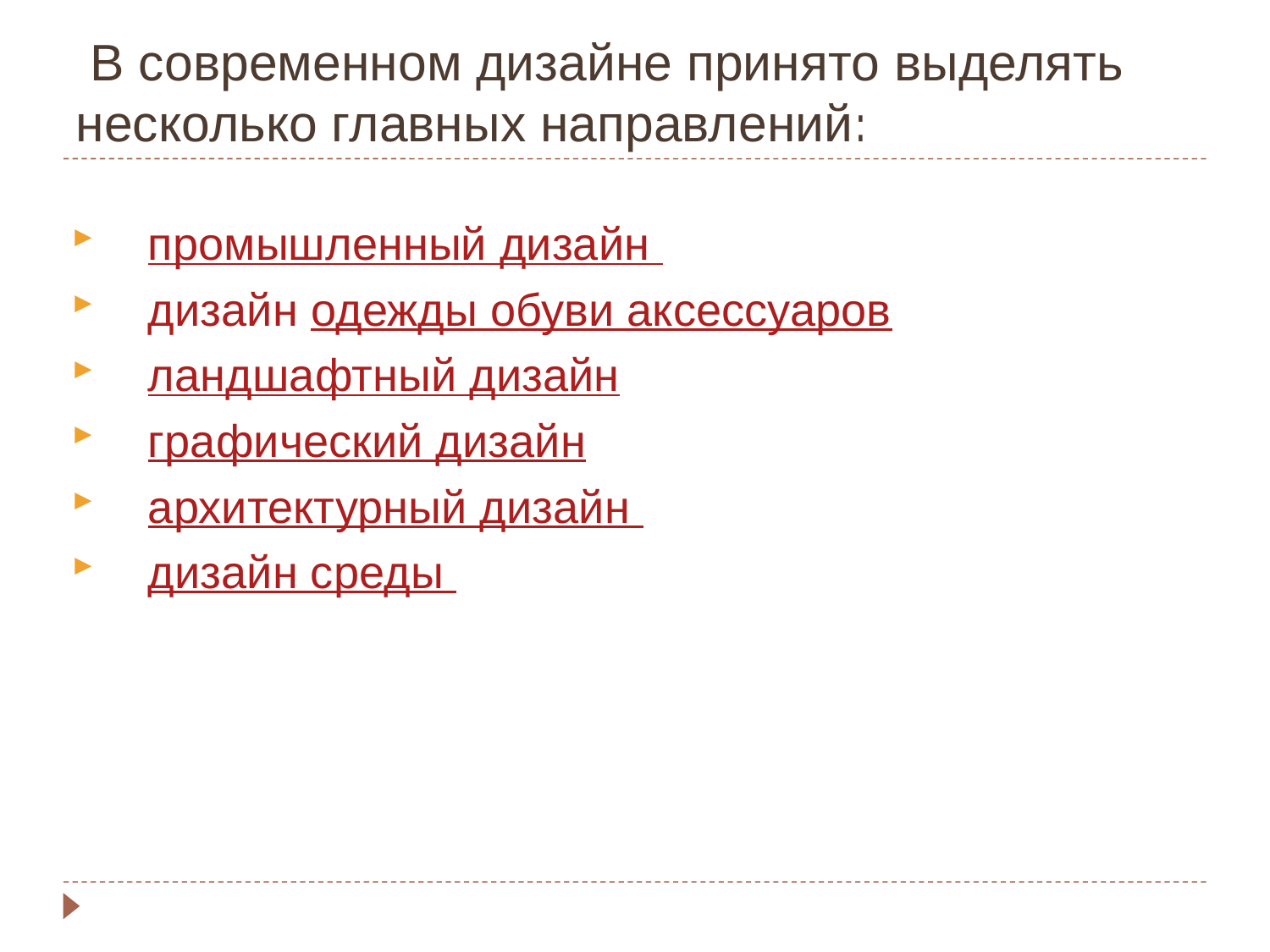

# В современном дизайне принято выделять несколько главных направлений:
   промышленный дизайн
   дизайн одежды обуви аксессуаров
   ландшафтный дизайн
   графический дизайн
   архитектурный дизайн
   дизайн среды